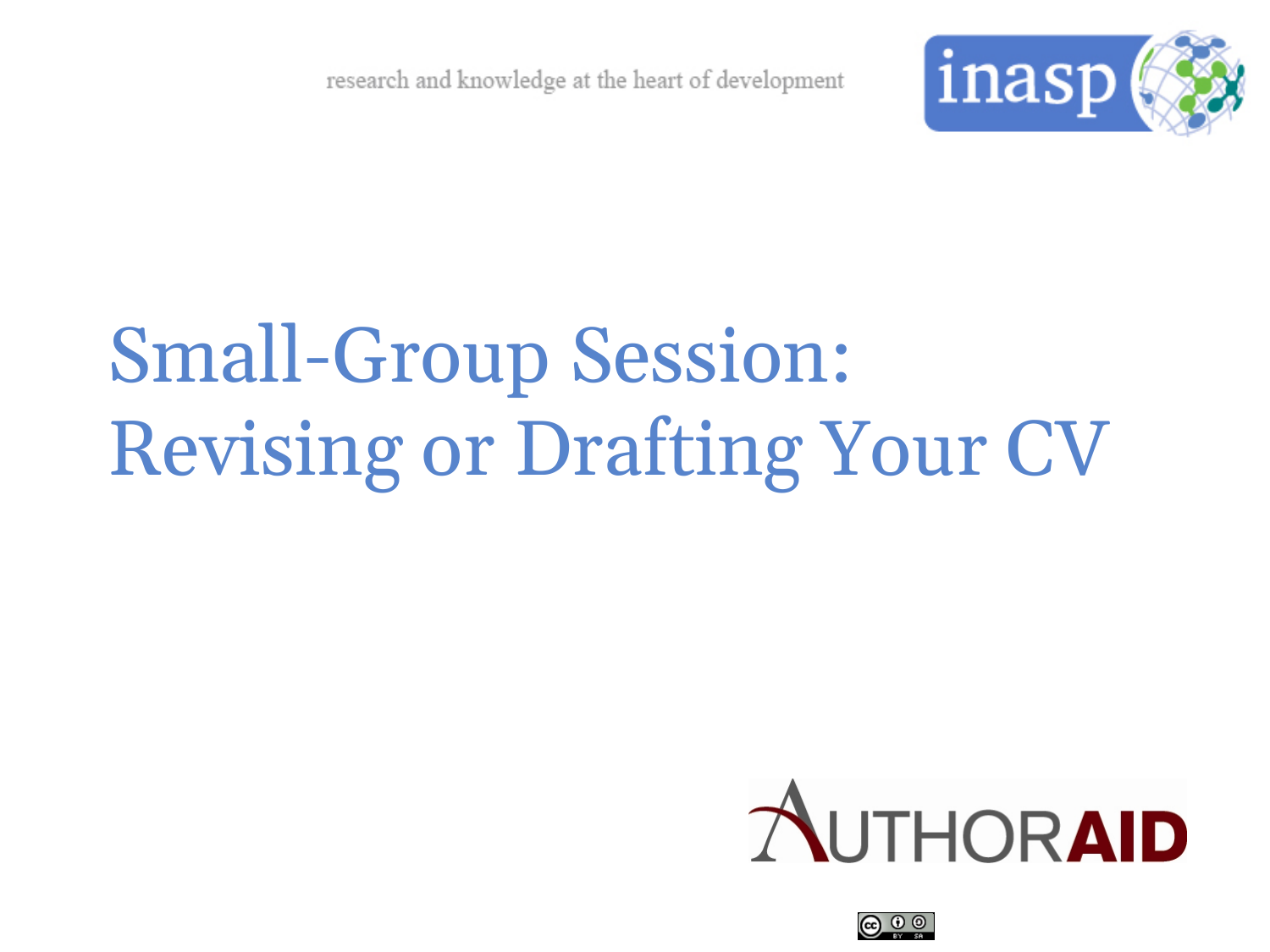

# Small-Group Session: Revising or Drafting Your CV